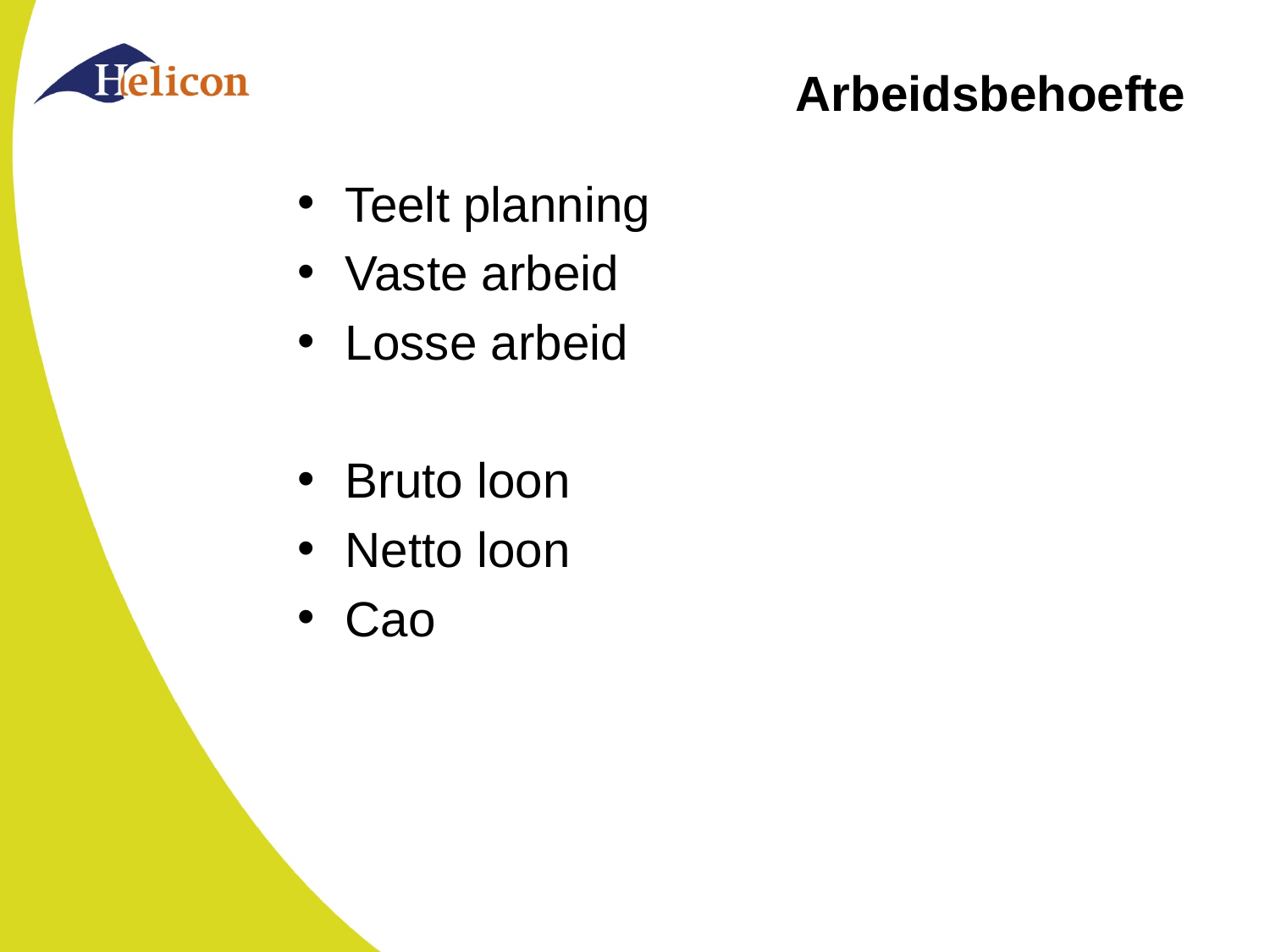

# Arbeidsbehoefte
Teelt planning
Vaste arbeid
Losse arbeid

Bruto loon
Netto loon
Cao